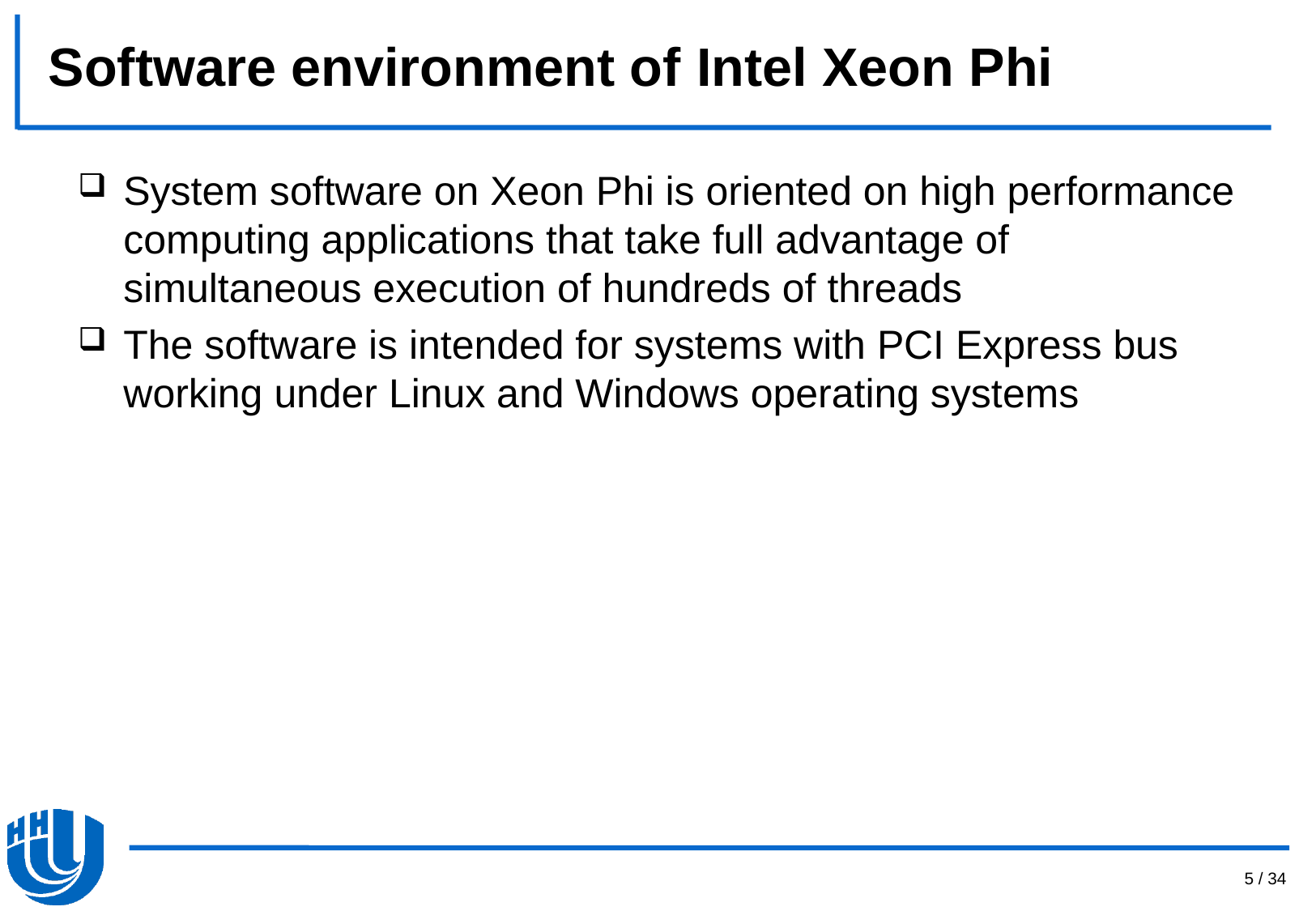

# Software environment of Intel Xeon Phi
System software on Xeon Phi is oriented on high performance computing applications that take full advantage of simultaneous execution of hundreds of threads
The software is intended for systems with PCI Express bus working under Linux and Windows operating systems
5